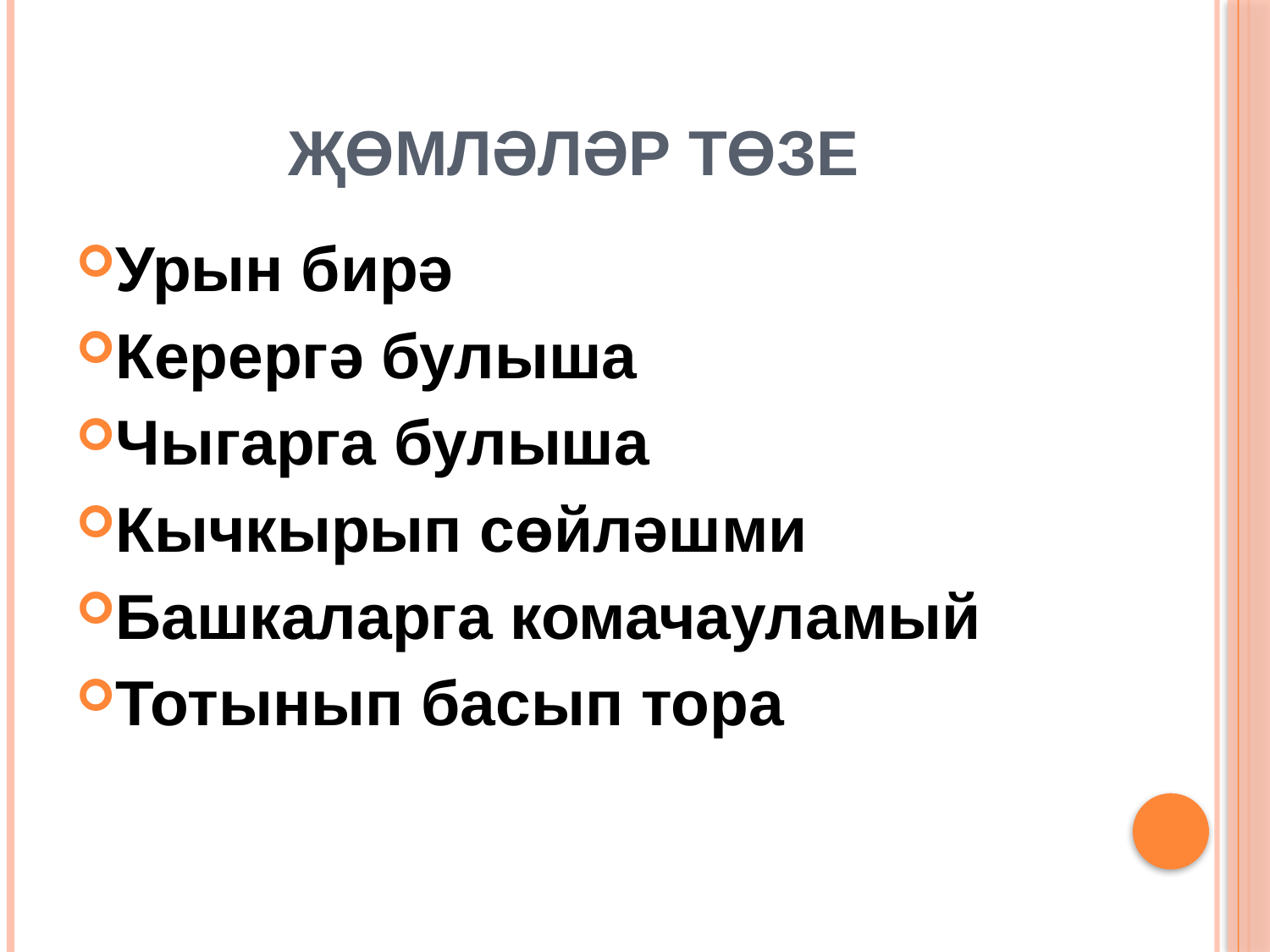

# Җөмләләр төзе
Урын бирә
Керергә булыша
Чыгарга булыша
Кычкырып сөйләшми
Башкаларга комачауламый
Тотынып басып тора